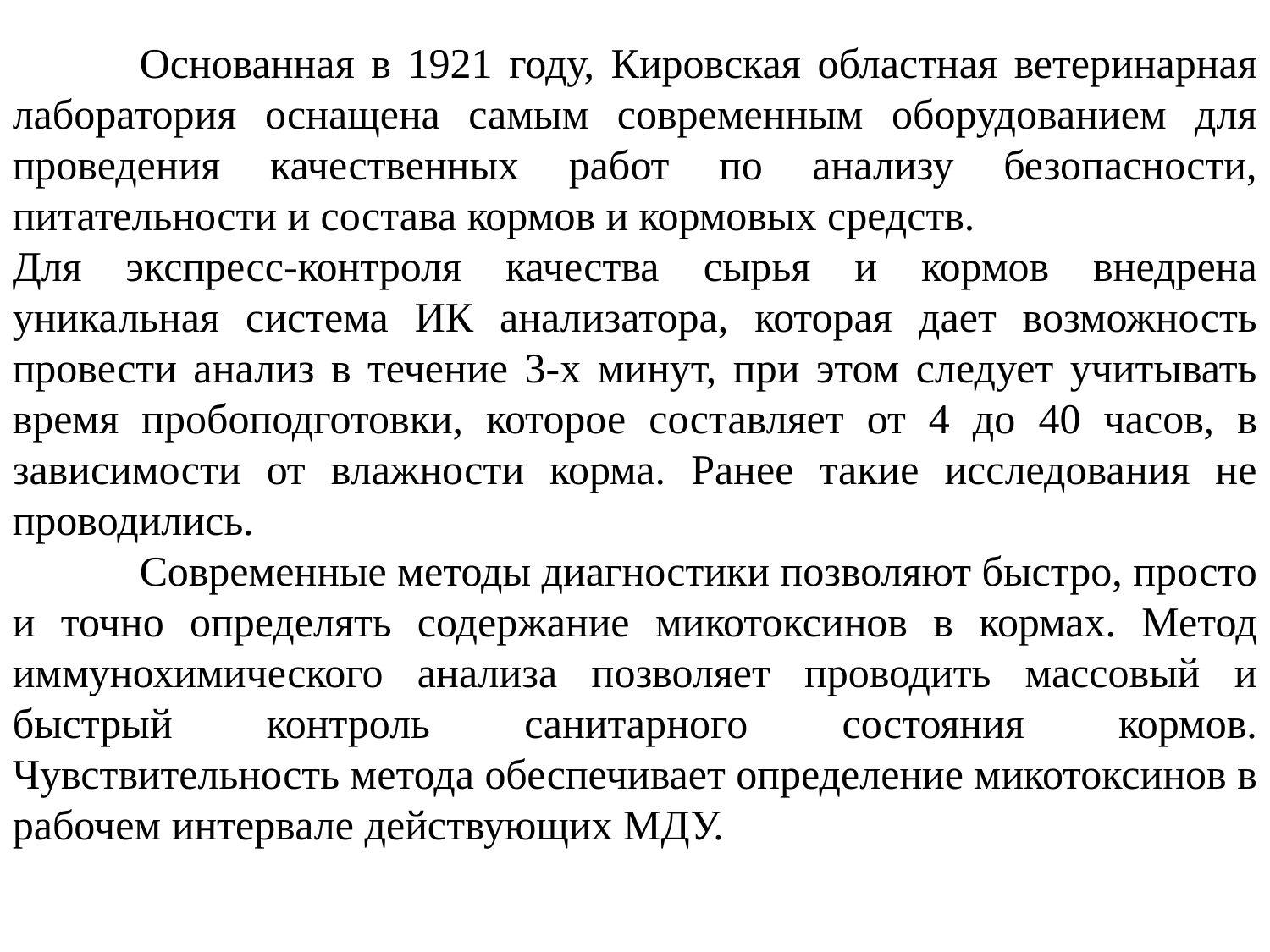

Основанная в 1921 году, Кировская областная ветеринарная лаборатория оснащена самым современным оборудованием для проведения качественных работ по анализу безопасности, питательности и состава кормов и кормовых средств.
Для экспресс-контроля качества сырья и кормов внедрена уникальная система ИК анализатора, которая дает возможность провести анализ в течение 3-х минут, при этом следует учитывать время пробоподготовки, которое составляет от 4 до 40 часов, в зависимости от влажности корма. Ранее такие исследования не проводились.
	Современные методы диагностики позволяют быстро, просто и точно определять содержание микотоксинов в кормах. Метод иммунохимического анализа позволяет проводить массовый и быстрый контроль санитарного состояния кормов. Чувствительность метода обеспечивает определение микотоксинов в рабочем интервале действующих МДУ.